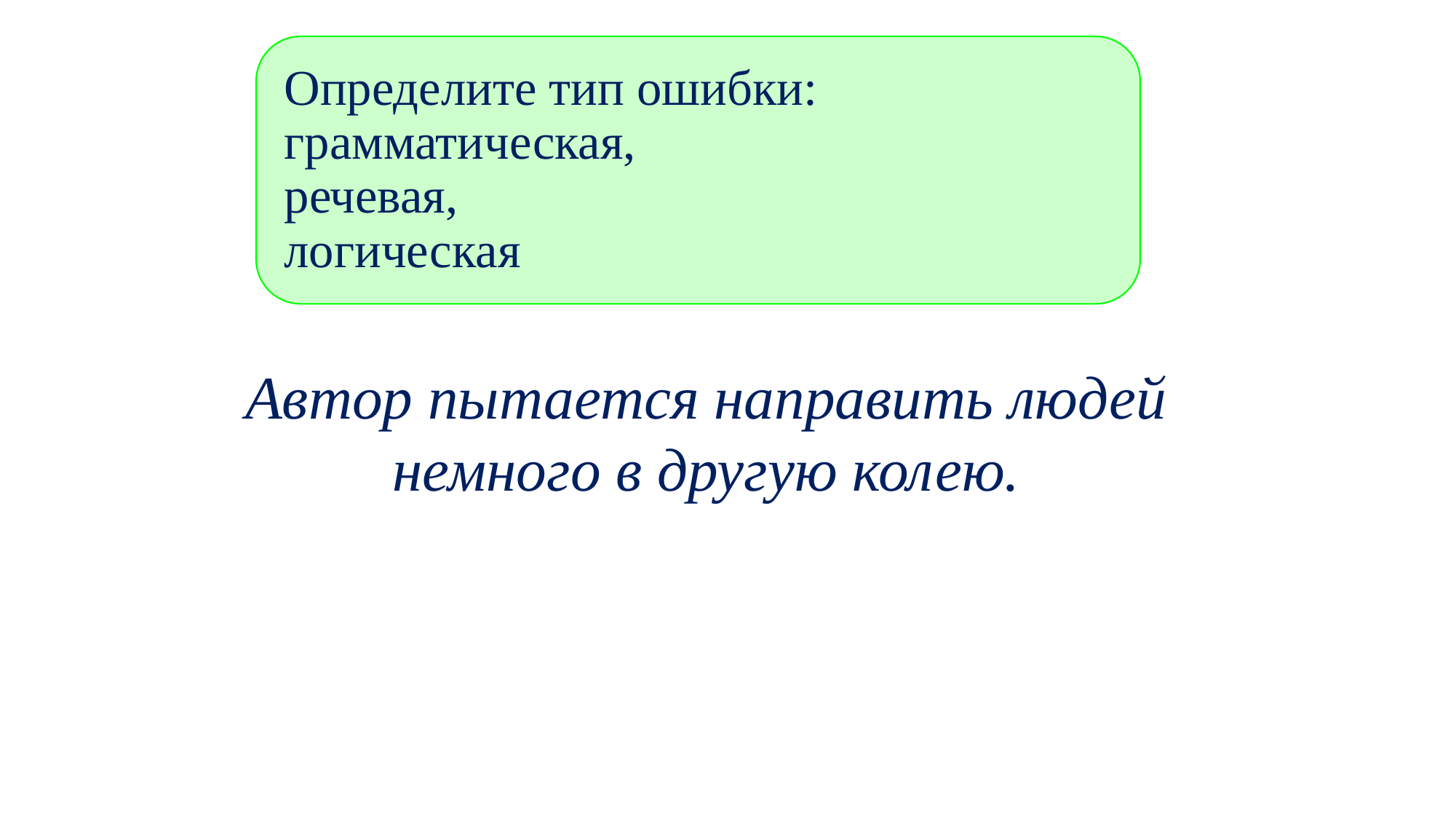

Определите тип ошибки:
грамматическая,
речевая,
логическая
Автор пытается направить людей немного в другую колею.